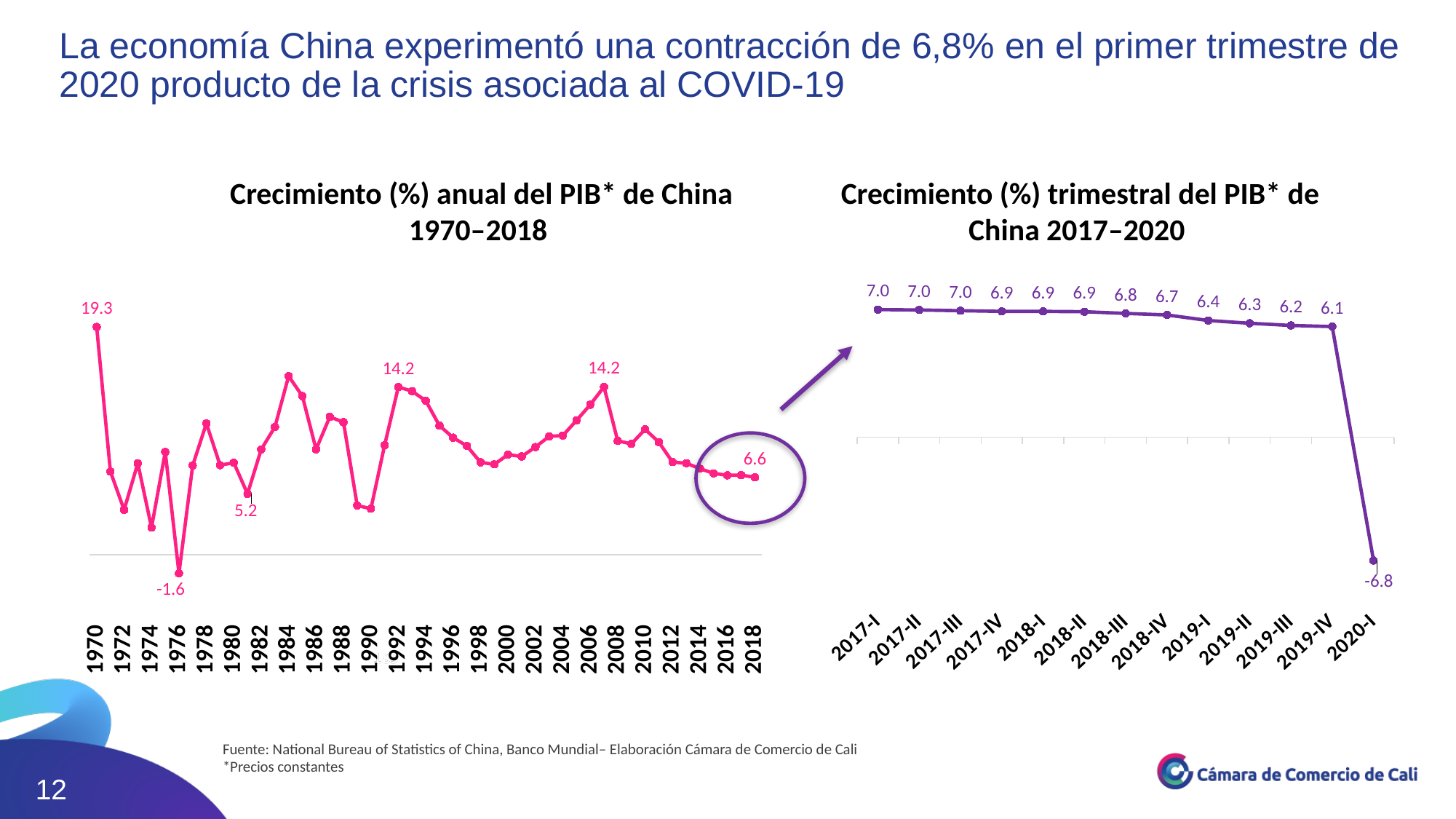

La economía China experimentó una contracción de 6,8% en el primer trimestre de 2020 producto de la crisis asociada al COVID-19
Crecimiento (%) anual del PIB* de China 1970–2018
Crecimiento (%) trimestral del PIB* de China 2017–2020

### Chart

| Category | Anual |
|---|---|
| 1970 | 19.29999999625602 |
| 1971 | 7.060000003351803 |
| 1972 | 3.8099999982544404 |
| 1973 | 7.760000001644499 |
| 1974 | 2.3100000004911294 |
| 1975 | 8.720000000475125 |
| 1976 | -1.5700000027506746 |
| 1977 | 7.569999999171671 |
| 1978 | 11.134164411984244 |
| 1979 | 7.59999999999981 |
| 1980 | 7.80669144981421 |
| 1981 | 5.172413793103246 |
| 1982 | 8.934426229508375 |
| 1983 | 10.835214446952477 |
| 1984 | 15.139171758316493 |
| 1985 | 13.443396226415032 |
| 1986 | 8.939708939708964 |
| 1987 | 11.688931297709829 |
| 1988 | 11.23451516445968 |
| 1989 | 4.185867895545385 |
| 1990 | 3.907113896055918 |
| 1991 | 9.294075913444559 |
| 1992 | 14.21616358325221 |
| 1993 | 13.867576015913599 |
| 1994 | 13.052158722235646 |
| 1995 | 10.94922737306861 |
| 1996 | 9.92837246319209 |
| 1997 | 9.230769230768644 |
| 1998 | 7.837613918807065 |
| 1999 | 7.667486170866454 |
| 2000 | 8.49150849150864 |
| 2001 | 8.339910549855347 |
| 2002 | 9.13064594463313 |
| 2003 | 10.035603026257277 |
| 2004 | 10.111223458038538 |
| 2005 | 11.395775941230383 |
| 2006 | 12.719479020690883 |
| 2007 | 14.231388035688326 |
| 2008 | 9.65428937259918 |
| 2009 | 9.399813171415076 |
| 2010 | 10.636140463229893 |
| 2011 | 9.550914090010139 |
| 2012 | 7.859627493285103 |
| 2013 | 7.76861528412806 |
| 2014 | 7.2995189211712415 |
| 2015 | 6.905316670197024 |
| 2016 | 6.736675252625361 |
| 2017 | 6.75700761091511 |
| 2018 | 6.566973859618713 |

### Chart

| Category | Trimestral |
|---|---|
| 2017-I | 7.04683776323639 |
| 2017-II | 7.024257012318412 |
| 2017-III | 6.98521765675376 |
| 2017-IV | 6.947196232795521 |
| 2018-I | 6.947640758953451 |
| 2018-II | 6.928593242614775 |
| 2018-III | 6.836808175928821 |
| 2018-IV | 6.749771078790564 |
| 2019-I | 6.4436524650359095 |
| 2019-II | 6.293322219253354 |
| 2019-III | 6.171799013649746 |
| 2019-IV | 6.110120330461907 |
| 2020-I | -6.8 |
Fuente: National Bureau of Statistics of China, Banco Mundial– Elaboración Cámara de Comercio de Cali
*Precios constantes